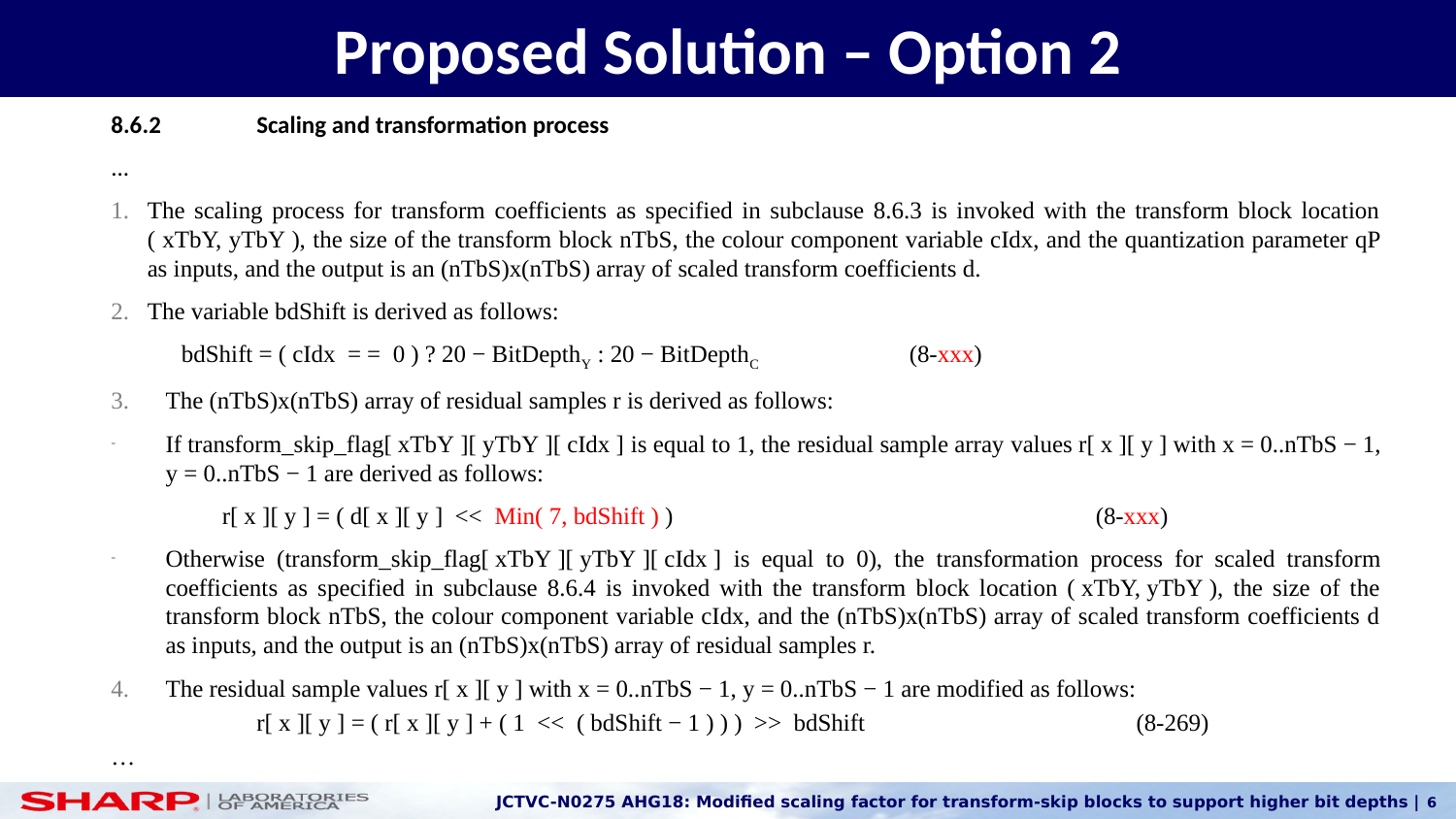

# Proposed Solution – Option 2
8.6.2	Scaling and transformation process
...
The scaling process for transform coefficients as specified in subclause 8.6.3 is invoked with the transform block location ( xTbY, yTbY ), the size of the transform block nTbS, the colour component variable cIdx, and the quantization parameter qP as inputs, and the output is an (nTbS)x(nTbS) array of scaled transform coefficients d.
The variable bdShift is derived as follows:
bdShift = ( cIdx  = =  0 ) ? 20 − BitDepthY : 20 − BitDepthC		(8‑xxx)
The (nTbS)x(nTbS) array of residual samples r is derived as follows:
If transform_skip_flag[ xTbY ][ yTbY ][ cIdx ] is equal to 1, the residual sample array values r[ x ][ y ] with x = 0..nTbS − 1, y = 0..nTbS − 1 are derived as follows:
r[ x ][ y ] = ( d[ x ][ y ]  <<  Min( 7, bdShift ) )			(8‑xxx)
Otherwise (transform_skip_flag[ xTbY ][ yTbY ][ cIdx ] is equal to 0), the transformation process for scaled transform coefficients as specified in subclause 8.6.4 is invoked with the transform block location ( xTbY, yTbY ), the size of the transform block nTbS, the colour component variable cIdx, and the (nTbS)x(nTbS) array of scaled transform coefficients d as inputs, and the output is an (nTbS)x(nTbS) array of residual samples r.
The residual sample values r[ x ][ y ] with x = 0..nTbS − 1, y = 0..nTbS − 1 are modified as follows:
	r[ x ][ y ] = ( r[ x ][ y ] + ( 1  <<  ( bdShift − 1 ) ) )  >>  bdShift		 (8‑269)
…